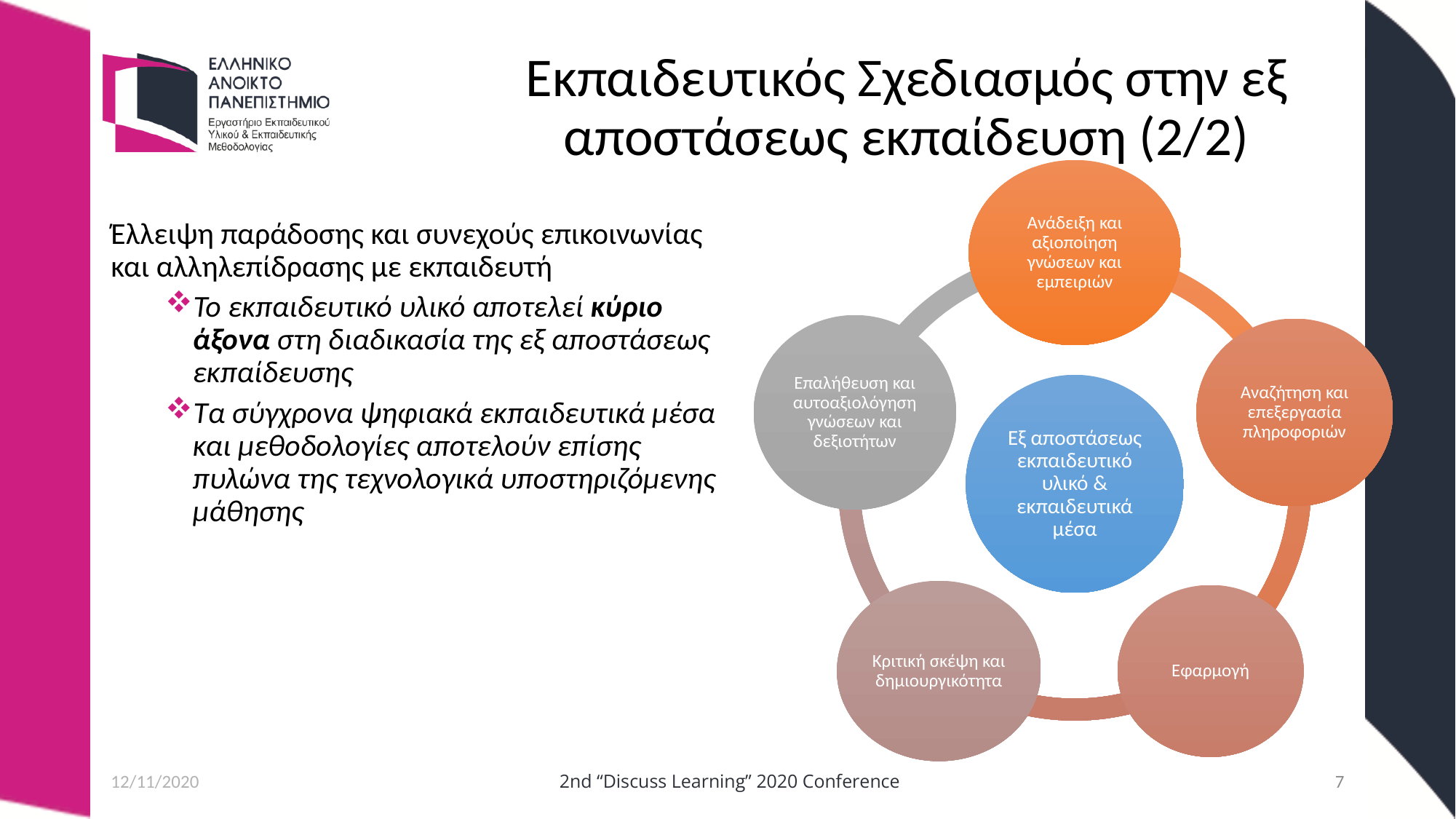

# Εκπαιδευτικός Σχεδιασμός στην εξ αποστάσεως εκπαίδευση (2/2)
Εξ αποστάσεως εκπαιδευτικό υλικό & εκπαιδευτικά μέσα
Ανάδειξη και αξιοποίηση γνώσεων και εμπειριών
Αναζήτηση και επεξεργασία πληροφοριών
Εφαρμογή
Κριτική σκέψη και δημιουργικότητα
Επαλήθευση και αυτοαξιολόγηση γνώσεων και δεξιοτήτων
Έλλειψη παράδοσης και συνεχούς επικοινωνίας και αλληλεπίδρασης με εκπαιδευτή
Το εκπαιδευτικό υλικό αποτελεί κύριο άξονα στη διαδικασία της εξ αποστάσεως εκπαίδευσης
Τα σύγχρονα ψηφιακά εκπαιδευτικά μέσα και μεθοδολογίες αποτελούν επίσης πυλώνα της τεχνολογικά υποστηριζόμενης μάθησης

12/11/2020
 2nd “Discuss Learning” 2020 Conference
7